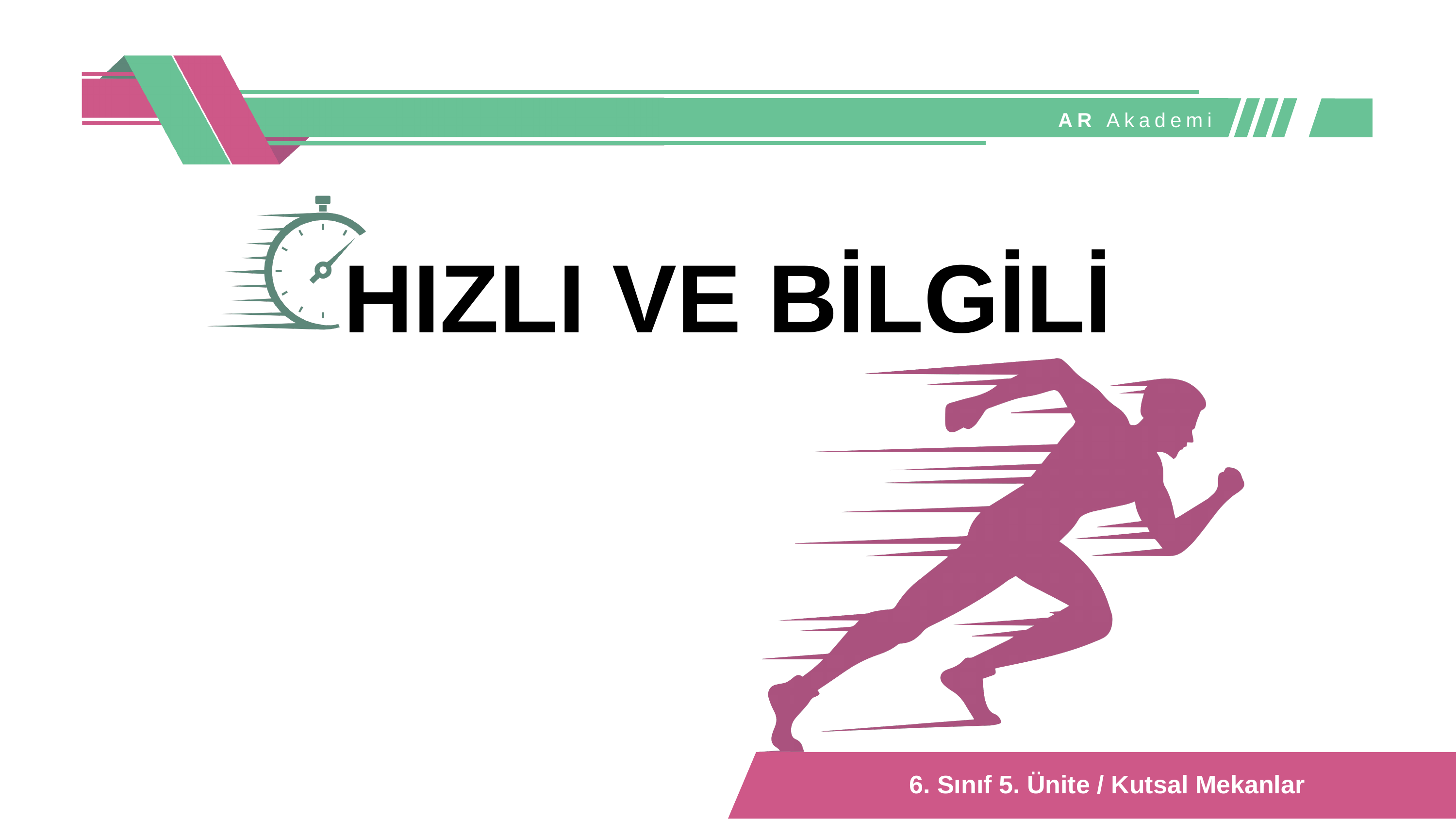

AR Akademi

HIZLI VE BİLGİLİ

6. Sınıf 5. Ünite / Kutsal Mekanlar